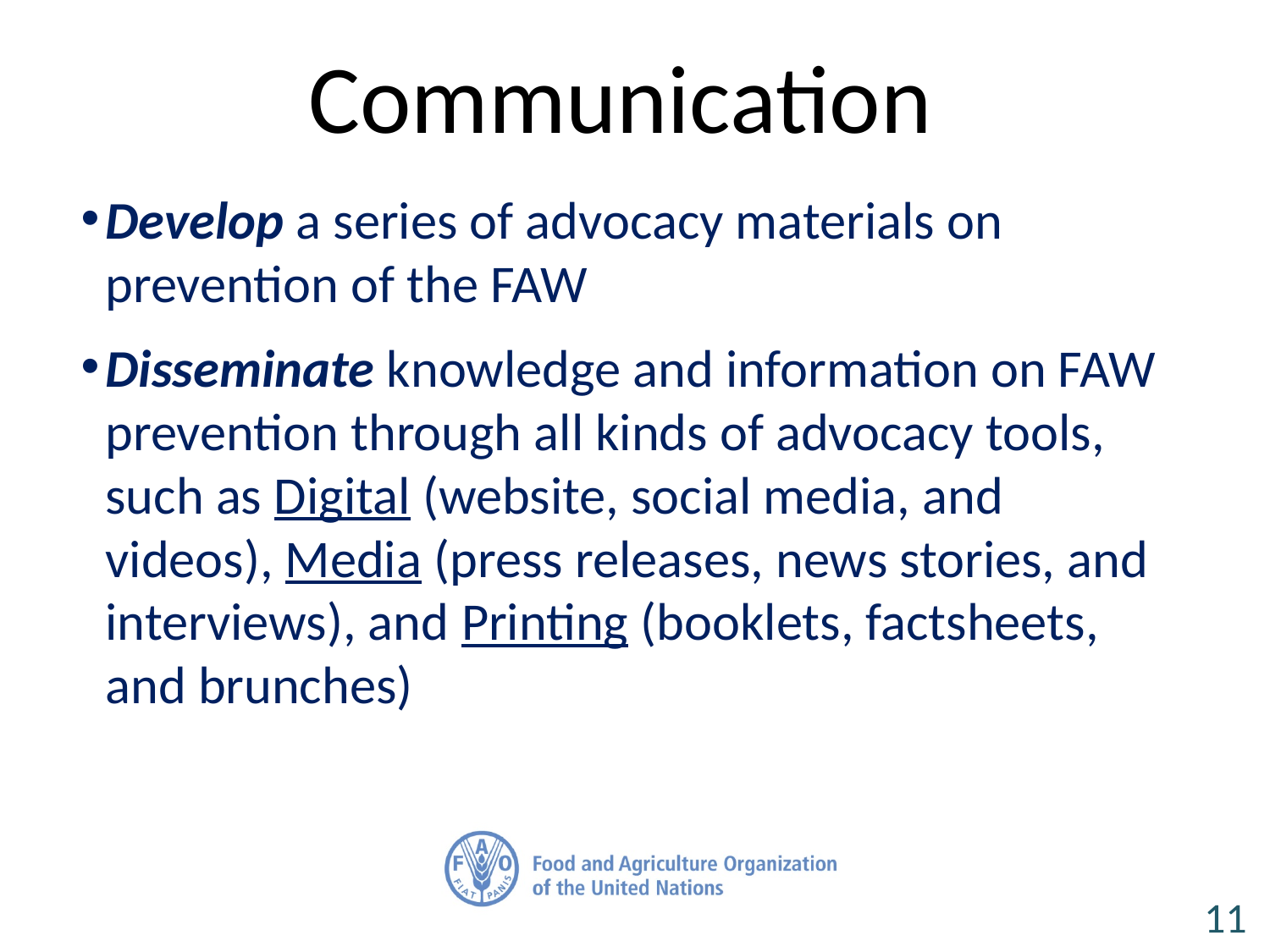

Communication
Develop a series of advocacy materials on prevention of the FAW
Disseminate knowledge and information on FAW prevention through all kinds of advocacy tools, such as Digital (website, social media, and videos), Media (press releases, news stories, and interviews), and Printing (booklets, factsheets, and brunches)
11